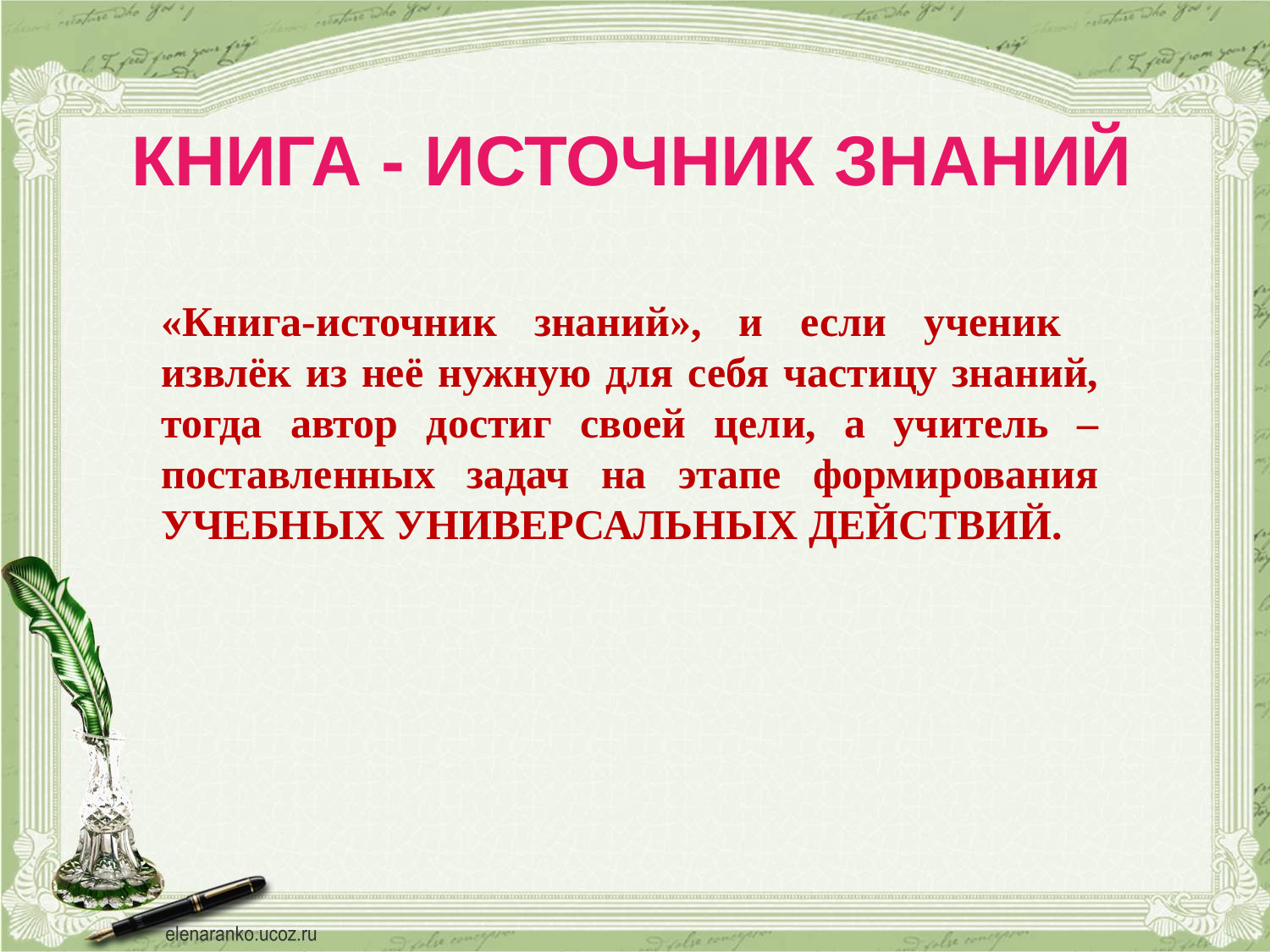

КНИГА - ИСТОЧНИК ЗНАНИЙ
«Книга-источник знаний», и если ученик  извлёк из неё нужную для себя частицу знаний, тогда автор достиг своей цели, а учитель – поставленных задач на этапе формирования УЧЕБНЫХ УНИВЕРСАЛЬНЫХ ДЕЙСТВИЙ.